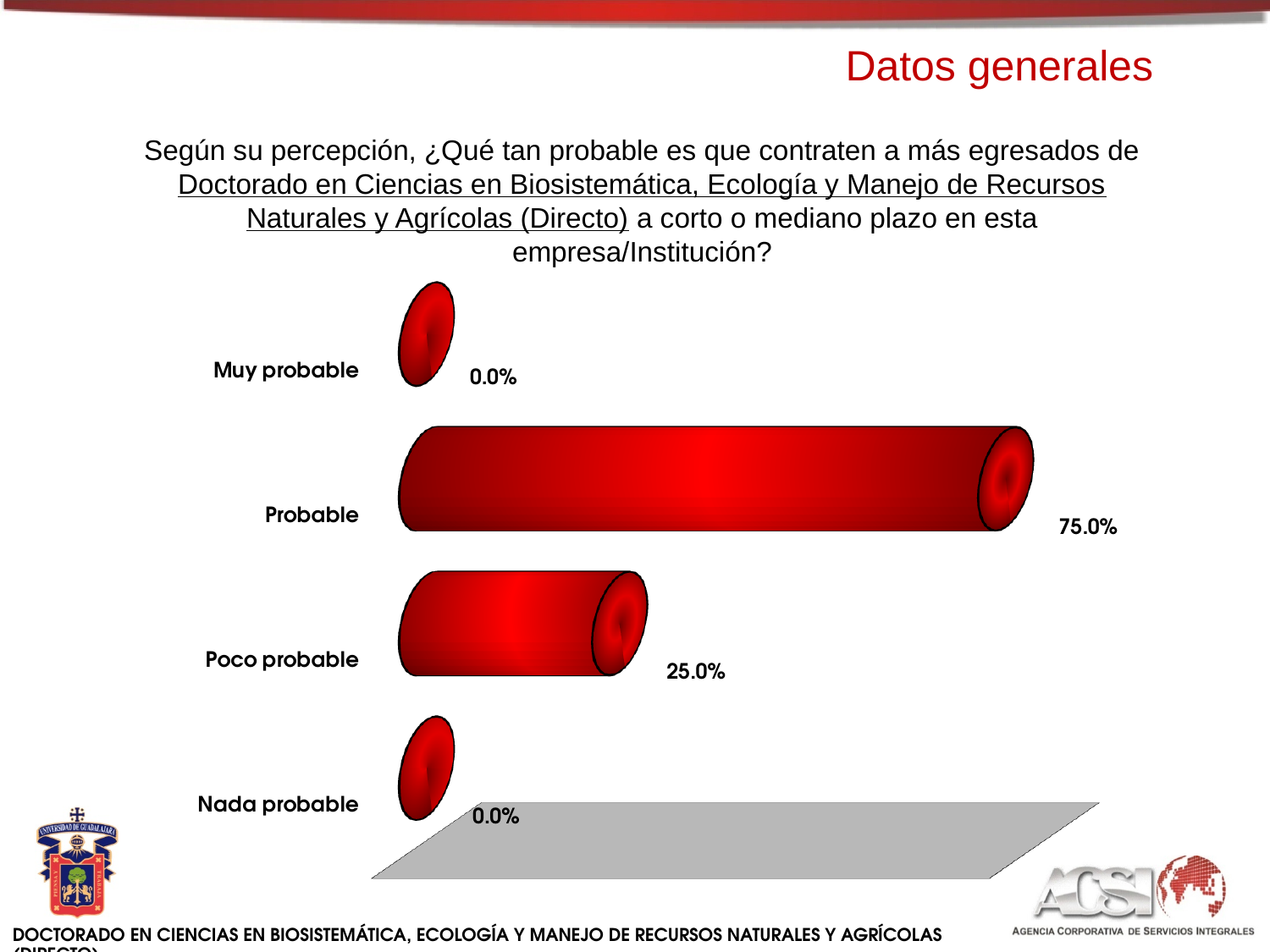

Datos generales

[unsupported chart]

Según su percepción, ¿Qué tan probable es que contraten a más egresados de Doctorado en Ciencias en Biosistemática, Ecología y Manejo de Recursos Naturales y Agrícolas (Directo) a corto o mediano plazo en esta empresa/Institución?